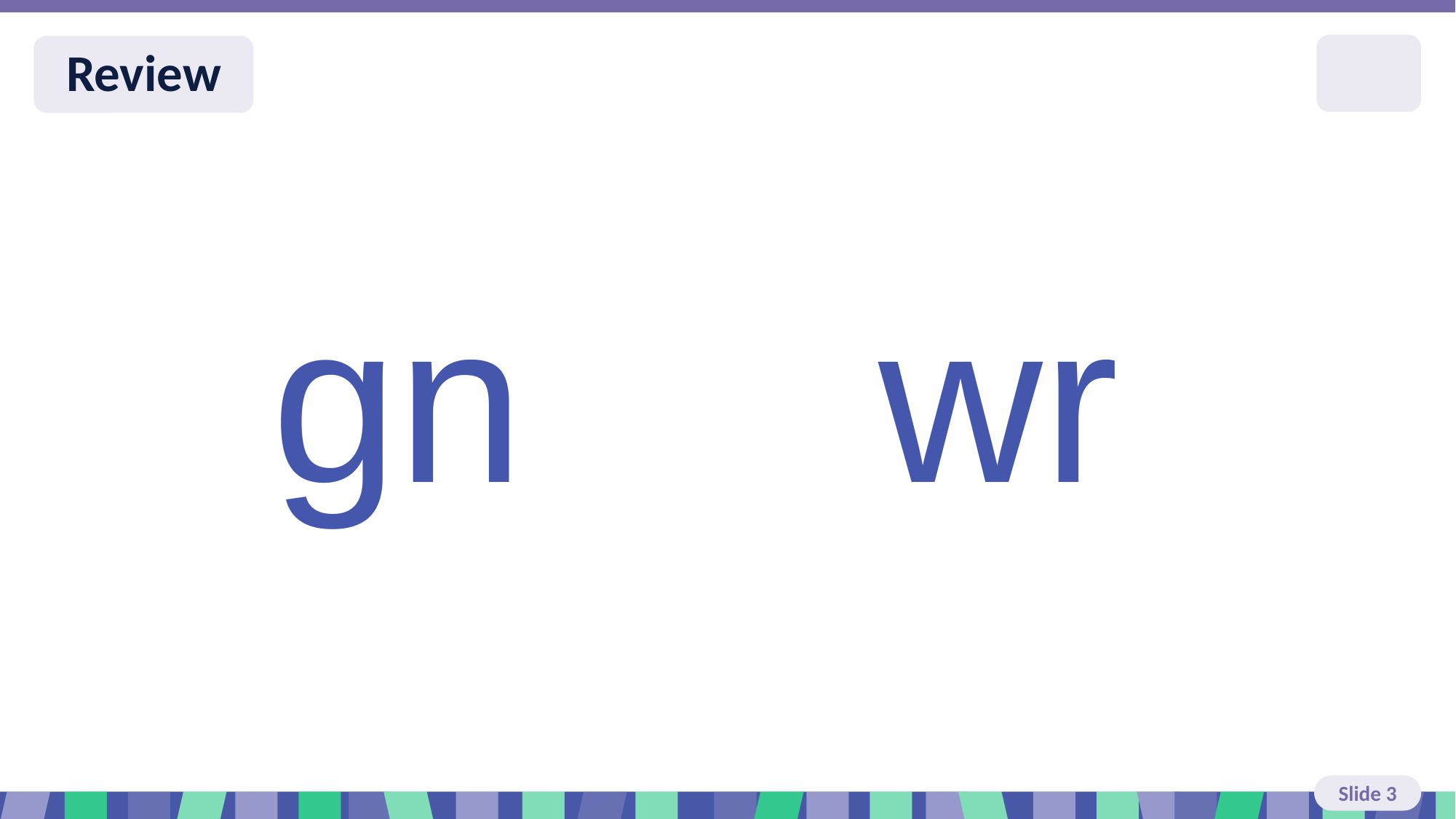

# Slide 3 Review You do
gn
wr